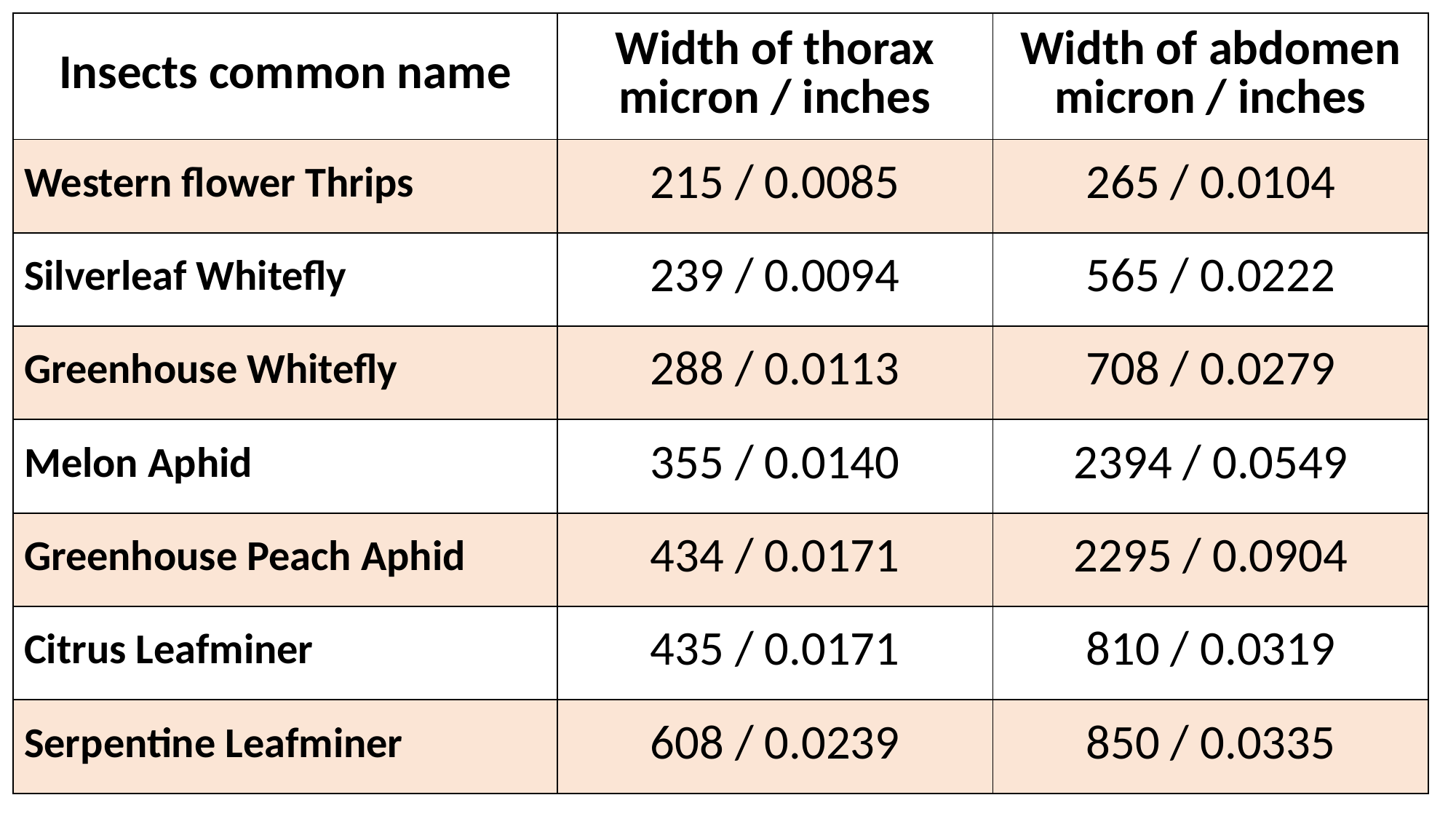

| Insects common name | Width of thorax micron / inches | Width of abdomen micron / inches |
| --- | --- | --- |
| Western flower Thrips | 215 / 0.0085 | 265 / 0.0104 |
| Silverleaf Whitefly | 239 / 0.0094 | 565 / 0.0222 |
| Greenhouse Whitefly | 288 / 0.0113 | 708 / 0.0279 |
| Melon Aphid | 355 / 0.0140 | 2394 / 0.0549 |
| Greenhouse Peach Aphid | 434 / 0.0171 | 2295 / 0.0904 |
| Citrus Leafminer | 435 / 0.0171 | 810 / 0.0319 |
| Serpentine Leafminer | 608 / 0.0239 | 850 / 0.0335 |